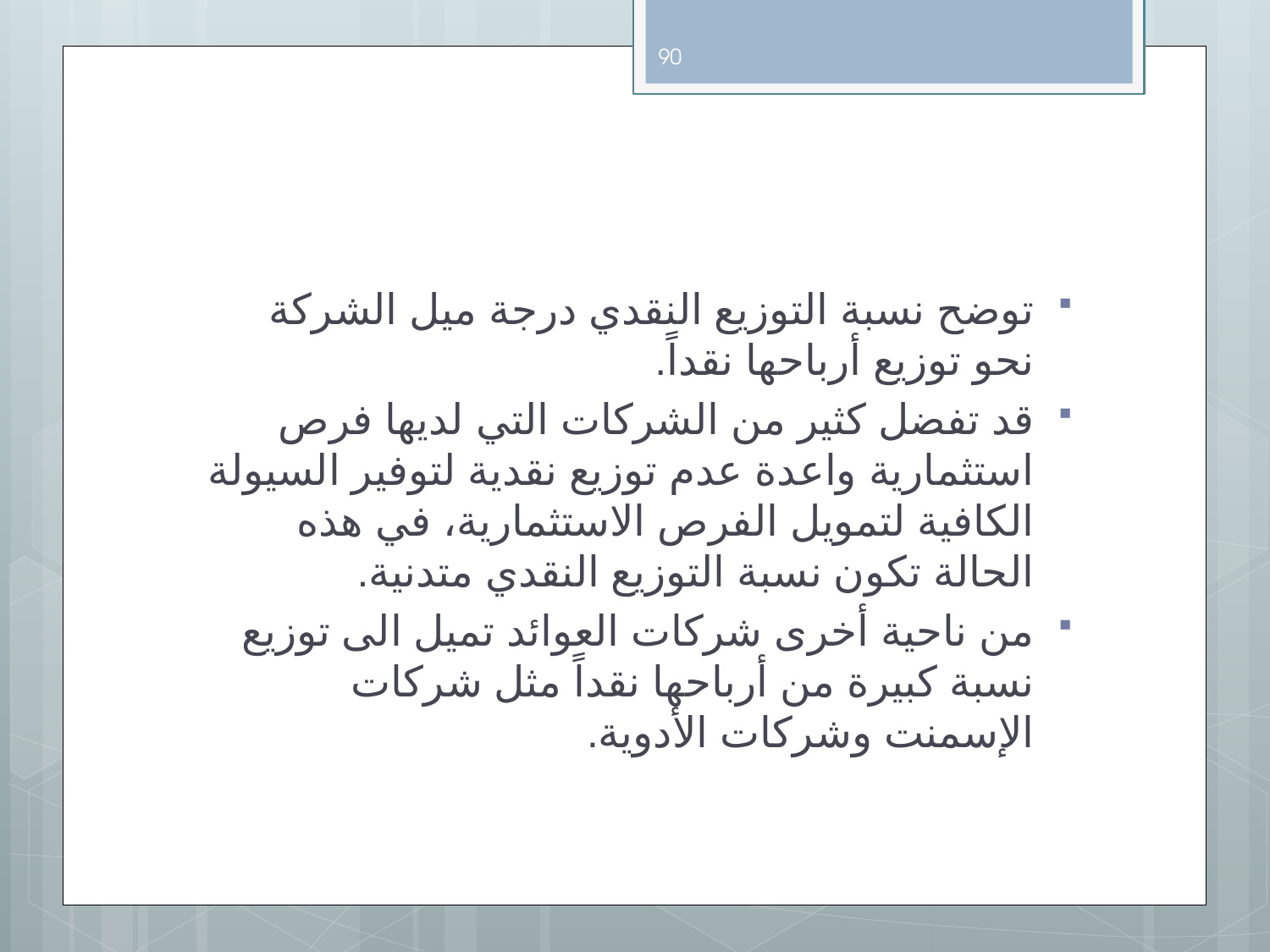

90
توضح نسبة التوزيع النقدي درجة ميل الشركة نحو توزيع أرباحها نقداً.
قد تفضل كثير من الشركات التي لديها فرص استثمارية واعدة عدم توزيع نقدية لتوفير السيولة الكافية لتمويل الفرص الاستثمارية، في هذه الحالة تكون نسبة التوزيع النقدي متدنية.
من ناحية أخرى شركات العوائد تميل الى توزيع نسبة كبيرة من أرباحها نقداً مثل شركات الإسمنت وشركات الأدوية.